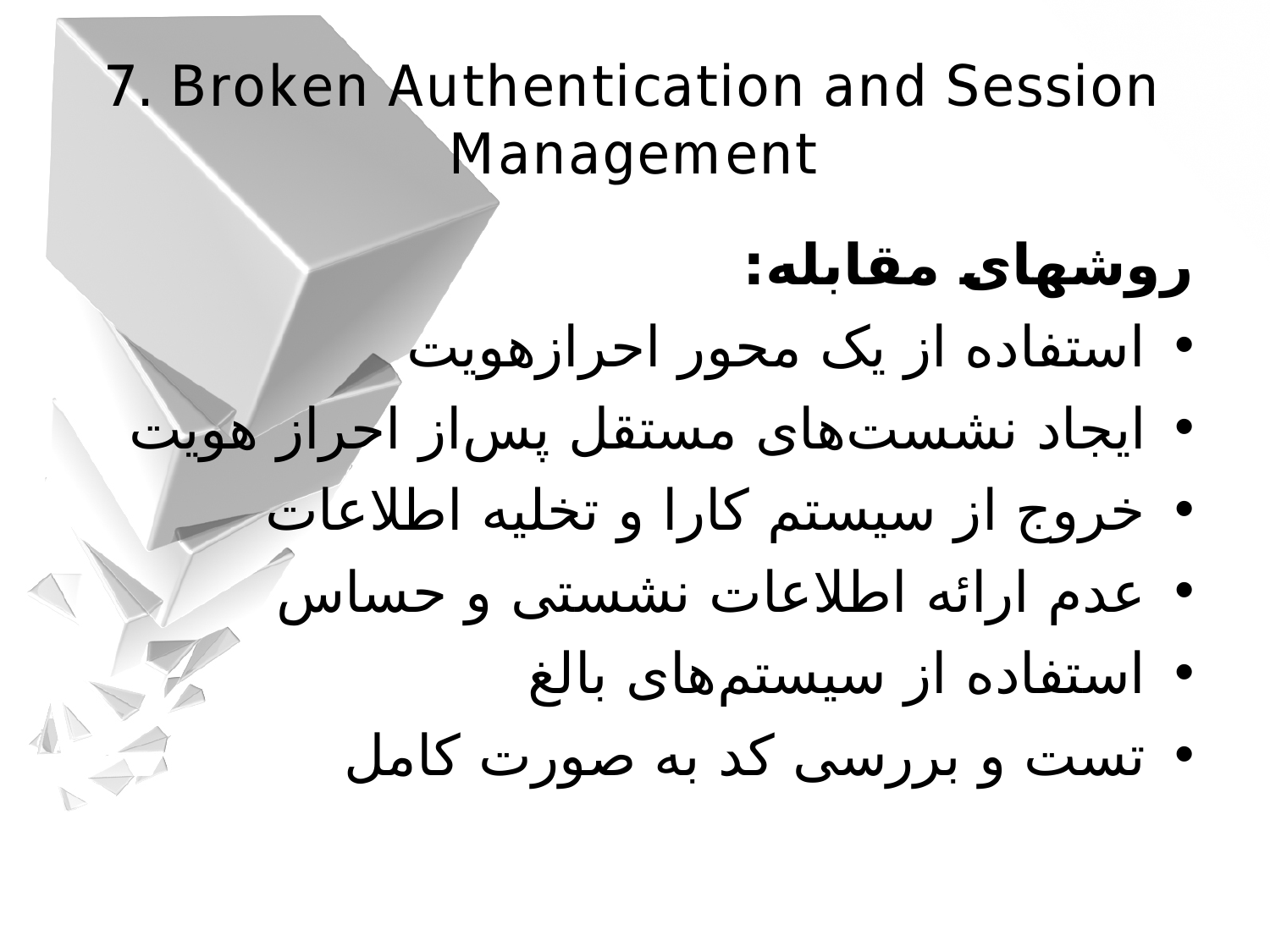

7. Broken Authentication and Session Management
روشهای مقابله:
استفاده از یک محور احرازهویت
ایجاد نشست‌های مستقل پس‌از احراز هویت
خروج از سیستم کارا و تخلیه اطلاعات
عدم ارائه اطلاعات نشستی و حساس
استفاده از سیستم‌های بالغ
تست و بررسی کد به صورت کامل